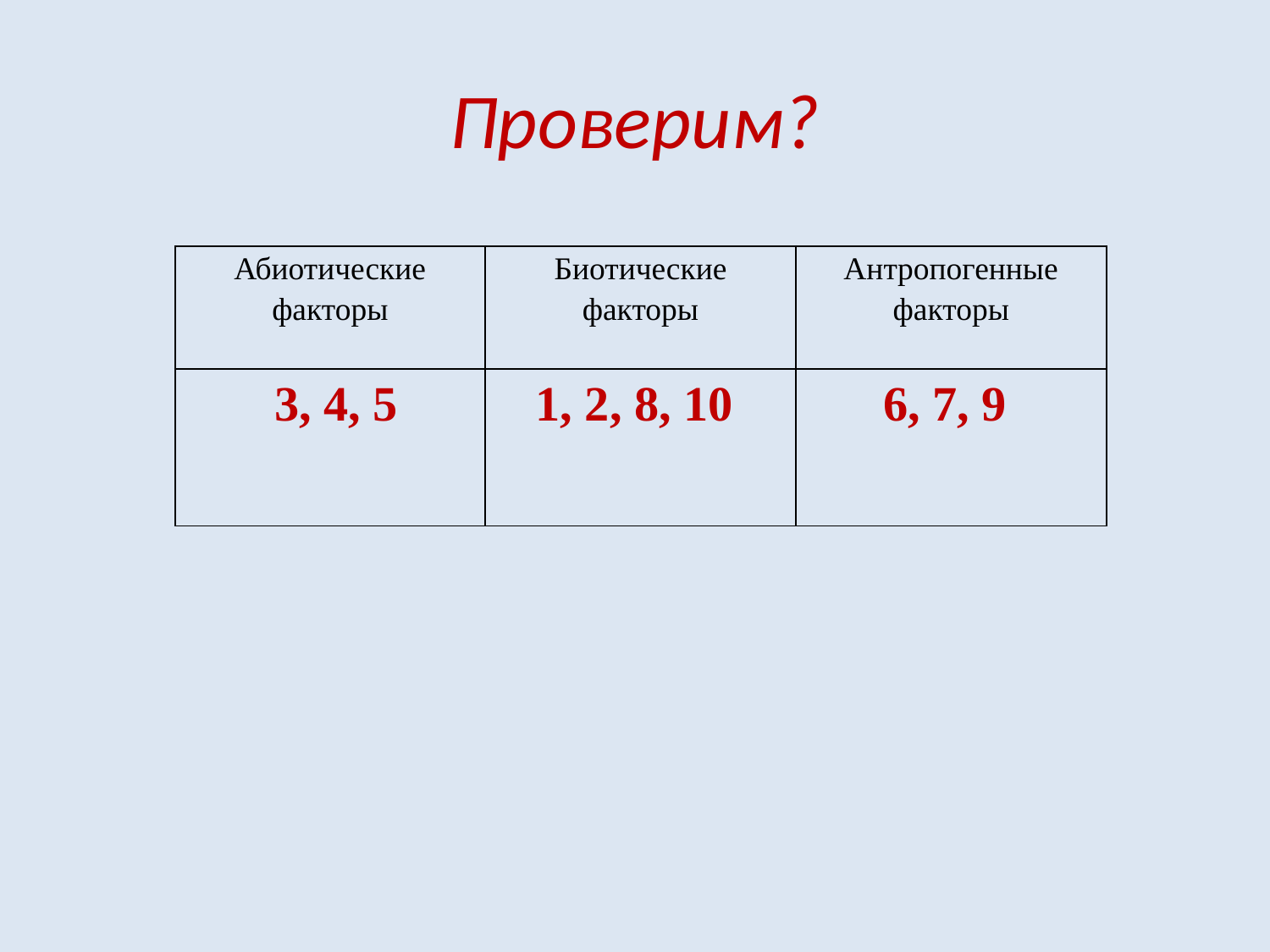

# Проверим?
| Абиотические факторы | Биотические факторы | Антропогенные факторы |
| --- | --- | --- |
| 3, 4, 5 | 1, 2, 8, 10 | 6, 7, 9 |